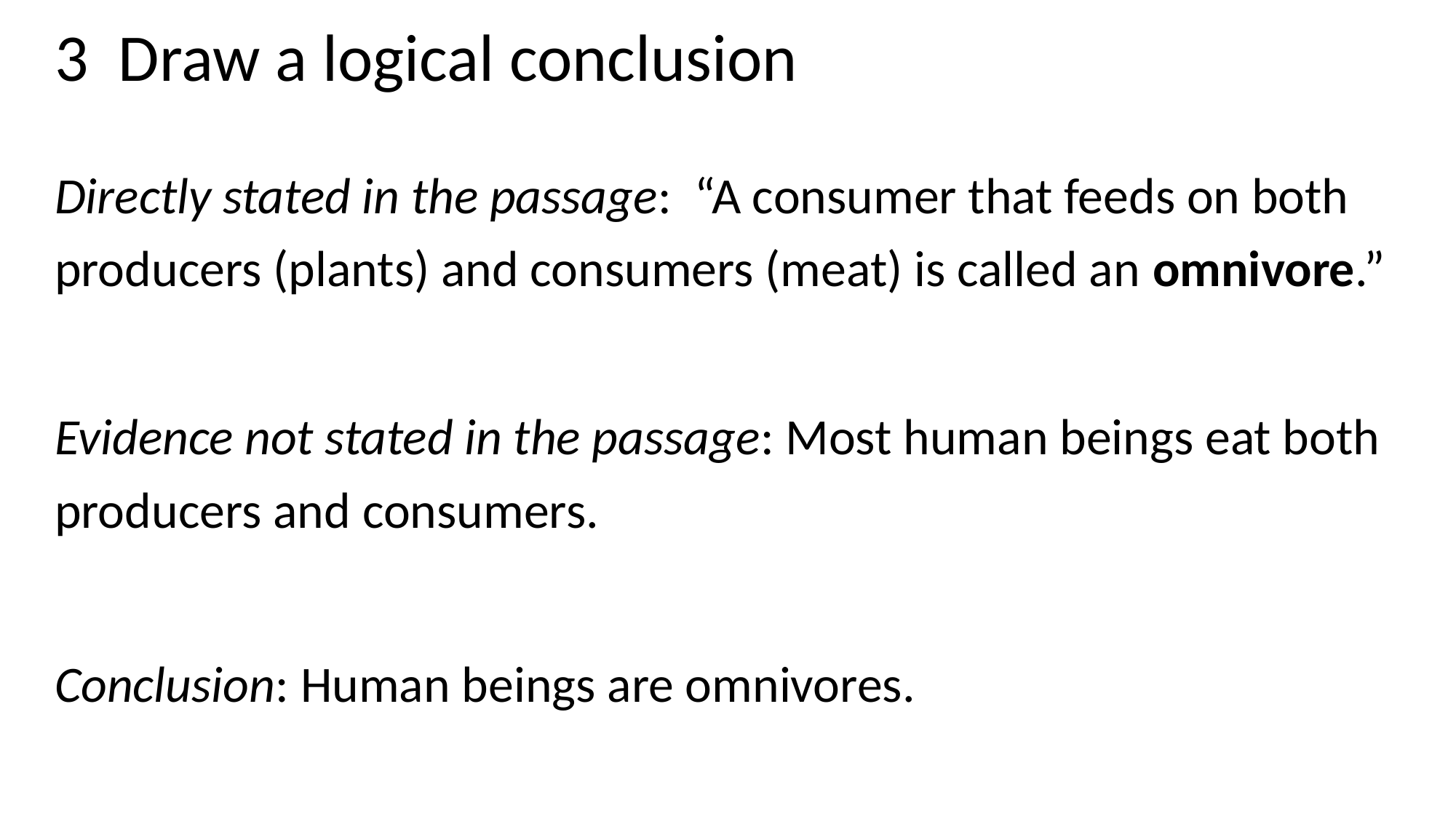

# 3  Draw a logical conclusion
Directly stated in the passage:  “A consumer that feeds on both producers (plants) and consumers (meat) is called an omnivore.”

Evidence not stated in the passage: Most human beings eat both producers and consumers.

Conclusion: Human beings are omnivores.